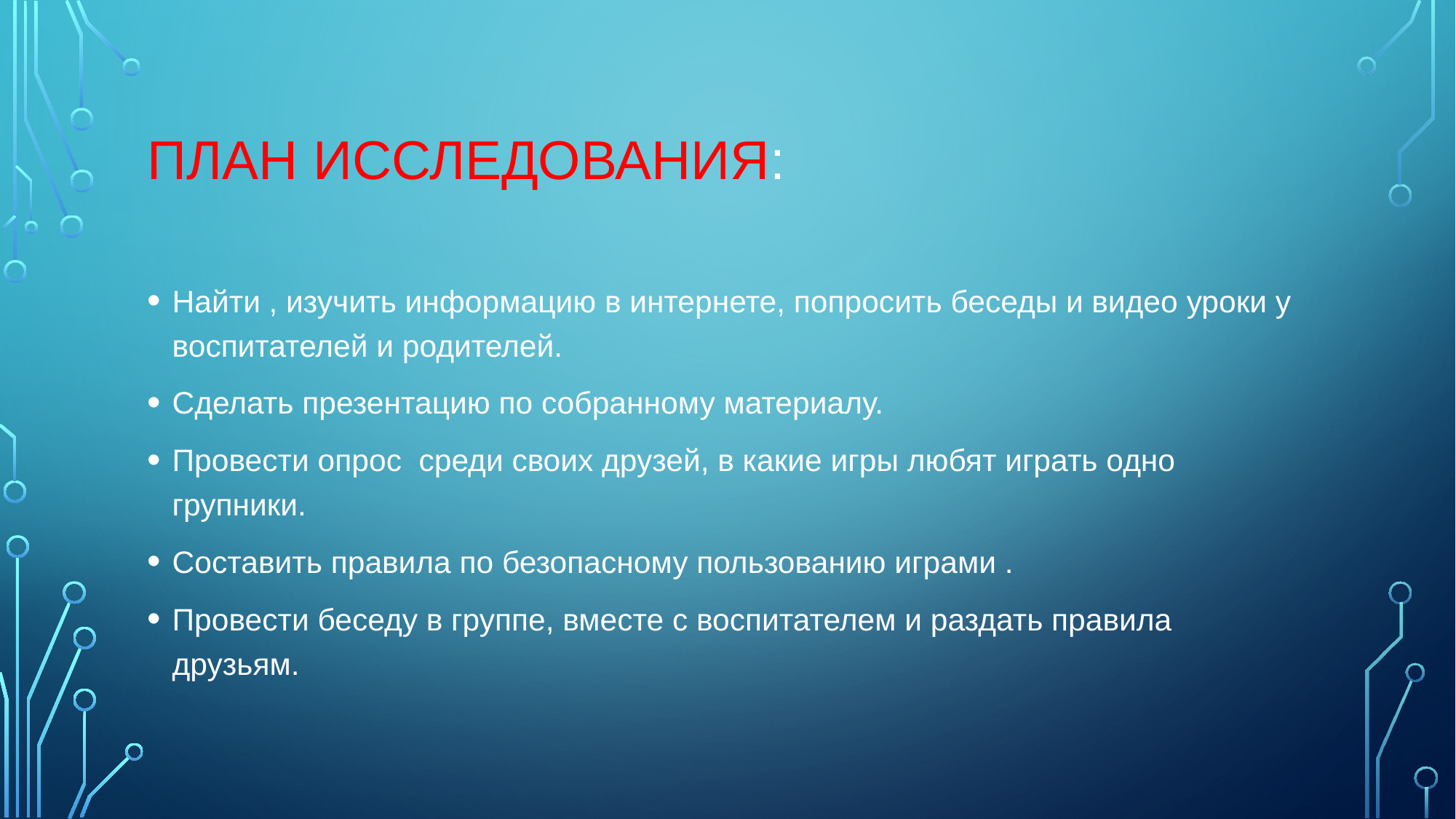

# План исследования:
Найти , изучить информацию в интернете, попросить беседы и видео уроки у воспитателей и родителей.
Сделать презентацию по собранному материалу.
Провести опрос  среди своих друзей, в какие игры любят играть одно групники.
Составить правила по безопасному пользованию играми .
Провести беседу в группе, вместе с воспитателем и раздать правила друзьям.